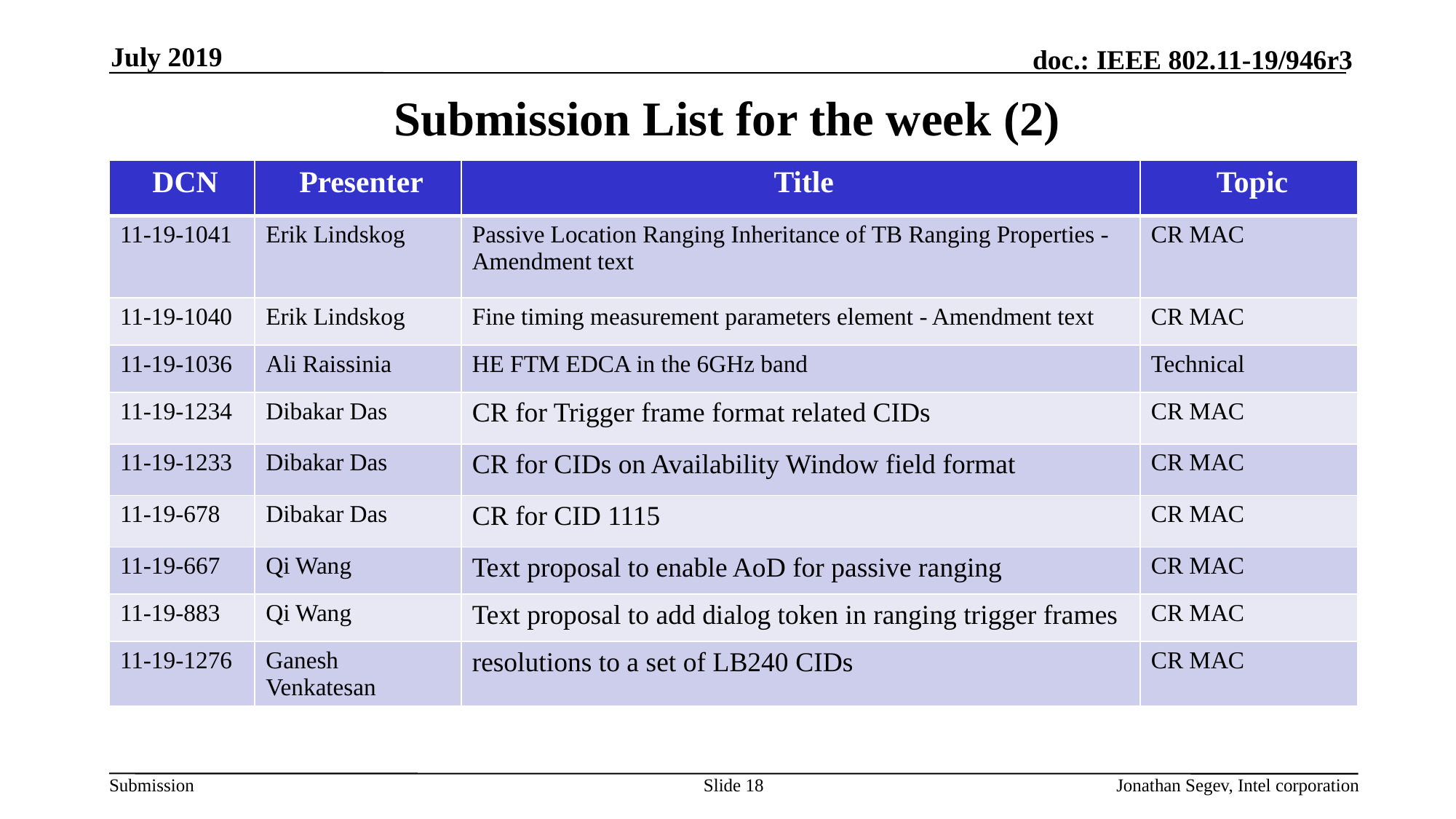

July 2019
# Submission List for the week (2)
| DCN | Presenter | Title | Topic |
| --- | --- | --- | --- |
| 11-19-1041 | Erik Lindskog | Passive Location Ranging Inheritance of TB Ranging Properties - Amendment text | CR MAC |
| 11-19-1040 | Erik Lindskog | Fine timing measurement parameters element - Amendment text | CR MAC |
| 11-19-1036 | Ali Raissinia | HE FTM EDCA in the 6GHz band | Technical |
| 11-19-1234 | Dibakar Das | CR for Trigger frame format related CIDs | CR MAC |
| 11-19-1233 | Dibakar Das | CR for CIDs on Availability Window field format | CR MAC |
| 11-19-678 | Dibakar Das | CR for CID 1115 | CR MAC |
| 11-19-667 | Qi Wang | Text proposal to enable AoD for passive ranging | CR MAC |
| 11-19-883 | Qi Wang | Text proposal to add dialog token in ranging trigger frames | CR MAC |
| 11-19-1276 | Ganesh Venkatesan | resolutions to a set of LB240 CIDs | CR MAC |
Slide 18
Jonathan Segev, Intel corporation